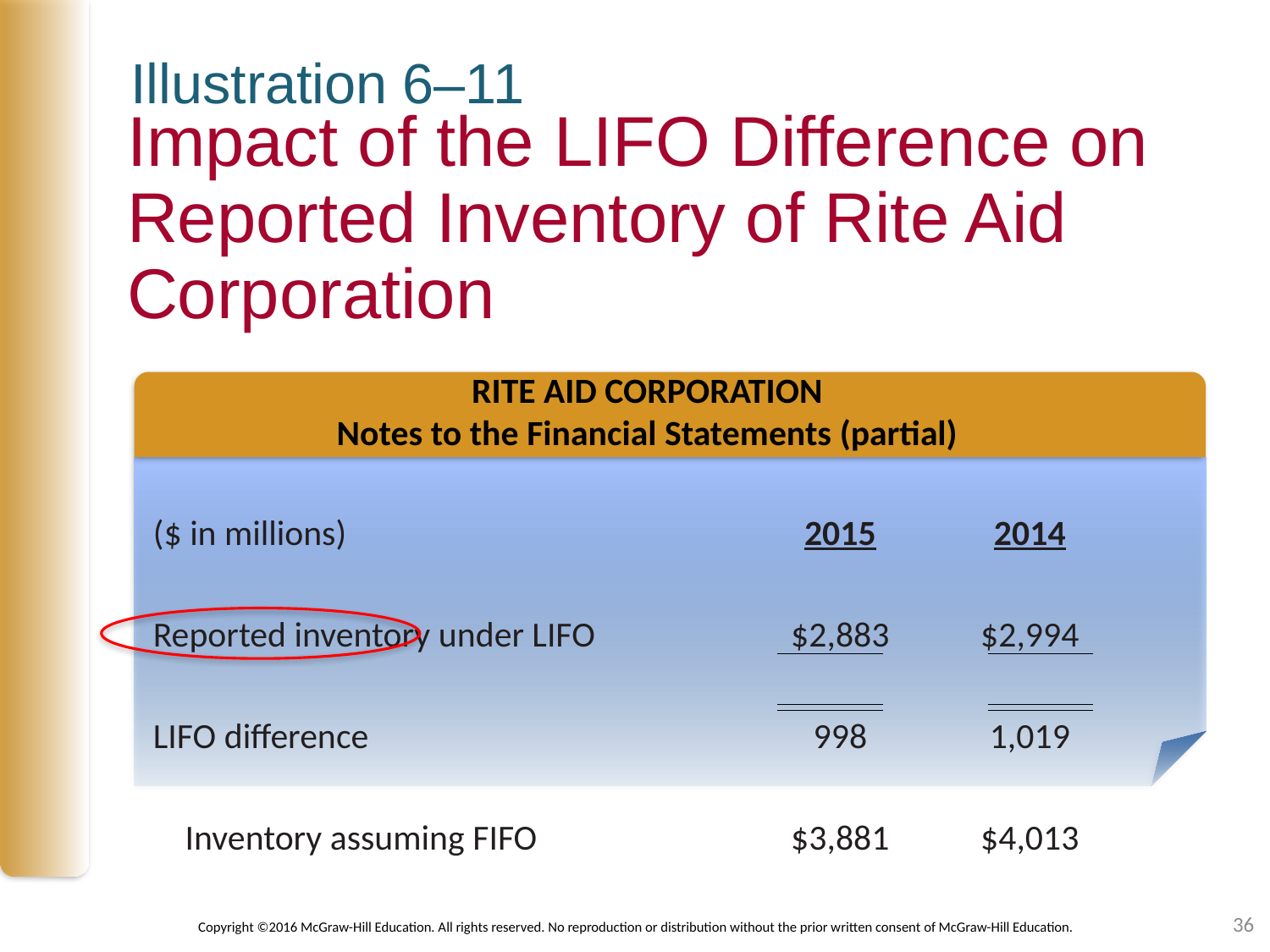

Illustration 6–11
# Impact of the LIFO Difference on Reported Inventory of Rite Aid Corporation
RITE AID CORPORATION
Notes to the Financial Statements (partial)

($ in millions) 	2015 	2014
Reported inventory under LIFO 	$2,883 	$2,994
LIFO difference 	998 	1,019
    Inventory assuming FIFO 	$3,881 	$4,013